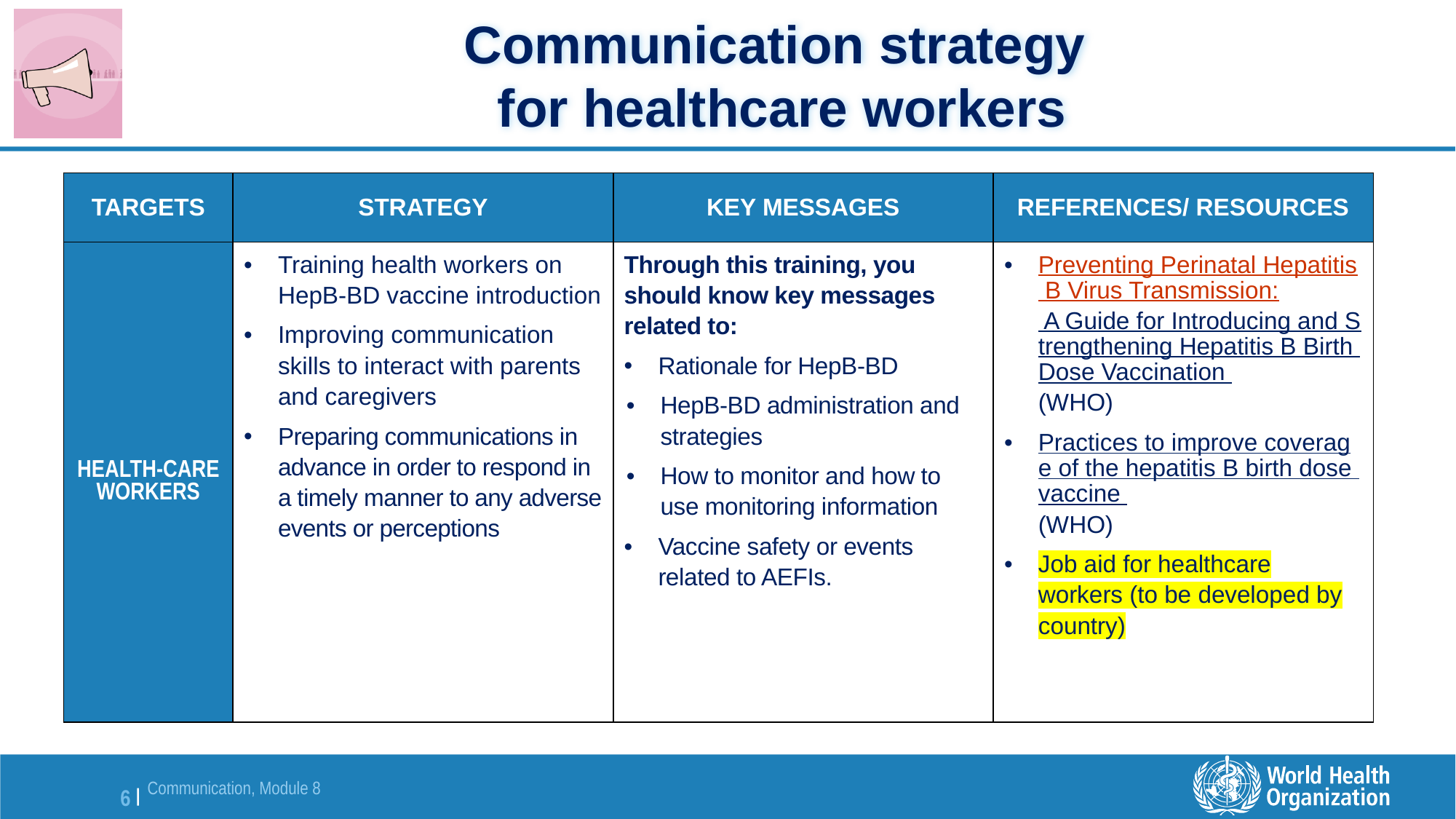

# Communication strategy for healthcare workers
| TARGETS | STRATEGY | KEY MESSAGES | REFERENCES/ RESOURCES |
| --- | --- | --- | --- |
| HEALTH-CARE WORKERS | Training health workers on HepB-BD vaccine introduction Improving communication skills to interact with parents and caregivers Preparing communications in advance in order to respond in a timely manner to any adverse events or perceptions | Through this training, you should know key messages related to: Rationale for HepB-BD HepB-BD administration and strategies How to monitor and how to use monitoring information Vaccine safety or events related to AEFIs. | Preventing Perinatal Hepatitis B Virus Transmission: A Guide for Introducing and Strengthening Hepatitis B Birth Dose Vaccination (WHO) Practices to improve coverage of the hepatitis B birth dose vaccine (WHO) Job aid for healthcare workers (to be developed by country) |